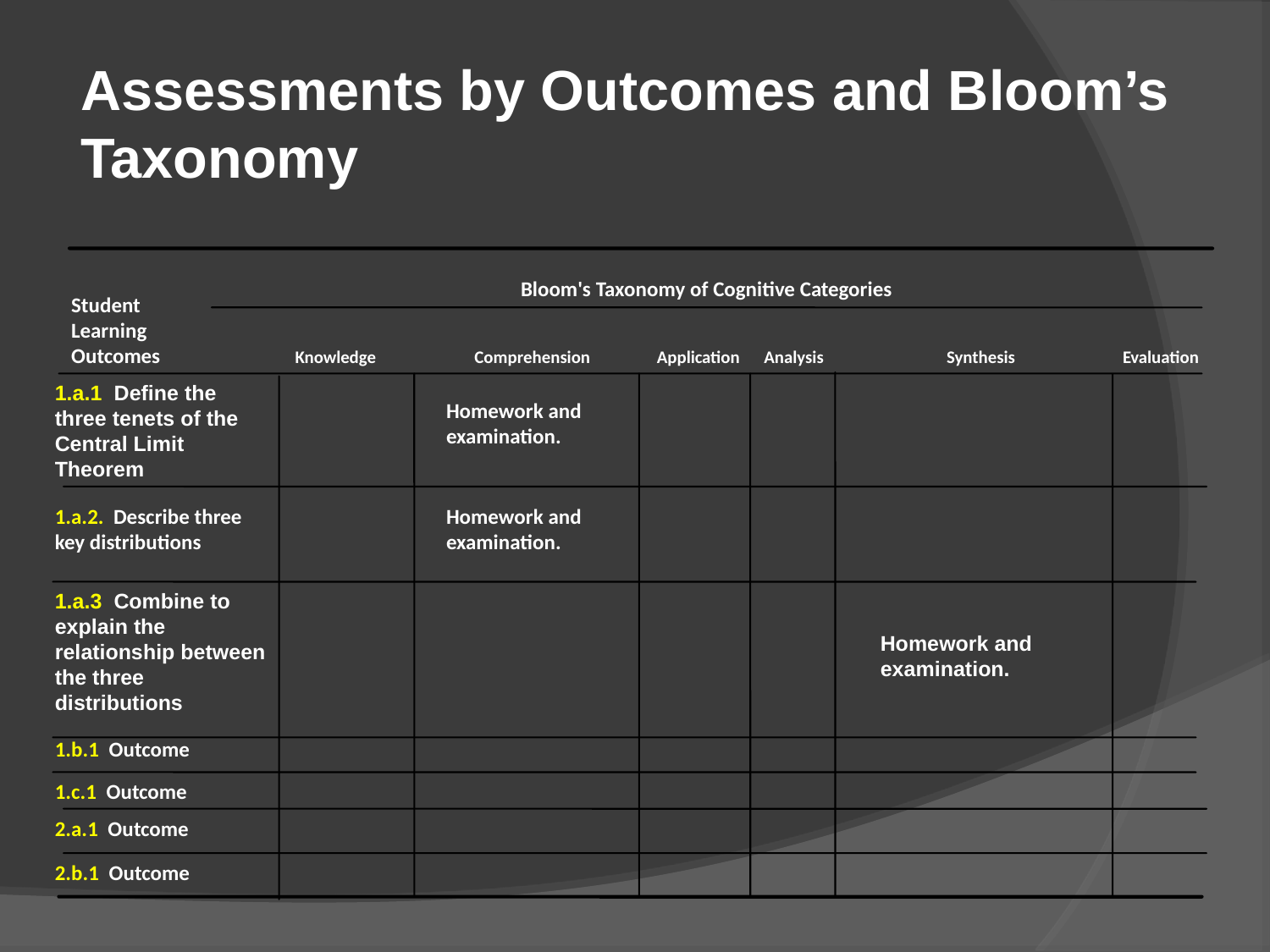

# Assessments by Outcomes and Bloom’s Taxonomy

Student Learning Outcomes

Bloom's Taxonomy of Cognitive Categories
Knowledge
Comprehension
Application
Analysis
Synthesis
Evaluation

1.a.1  Define the three tenets of the Central Limit Theorem

Homework and examination.

1.a.2.  Describe three key distributions
Homework and examination.
1.a.3  Combine to explain the relationship between the three distributions

Homework and examination.
1.b.1  Outcome

1.c.1  Outcome

2.a.1  Outcome

2.b.1  Outcome